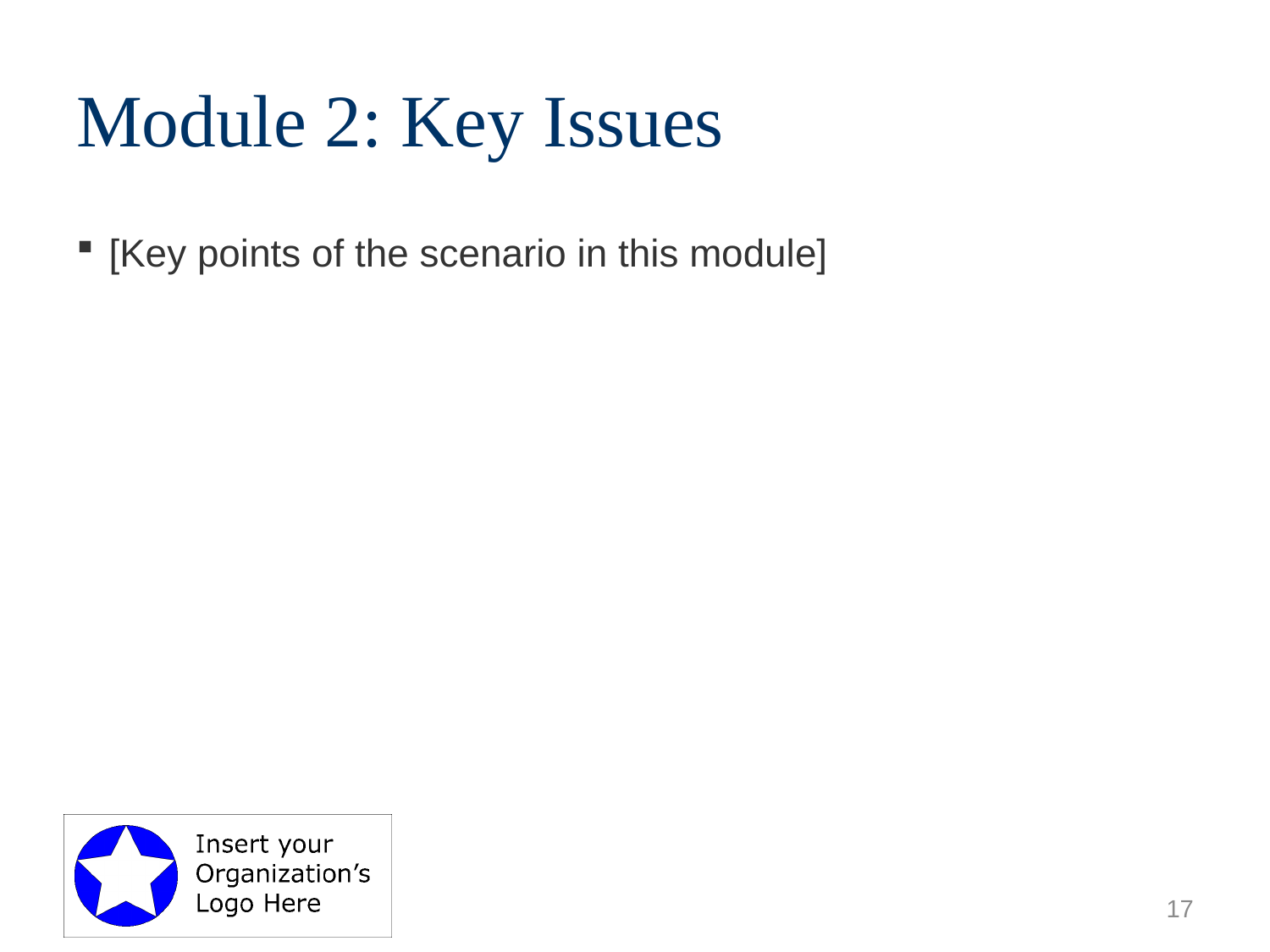

# Module 2: Key Issues
[Key points of the scenario in this module]
17